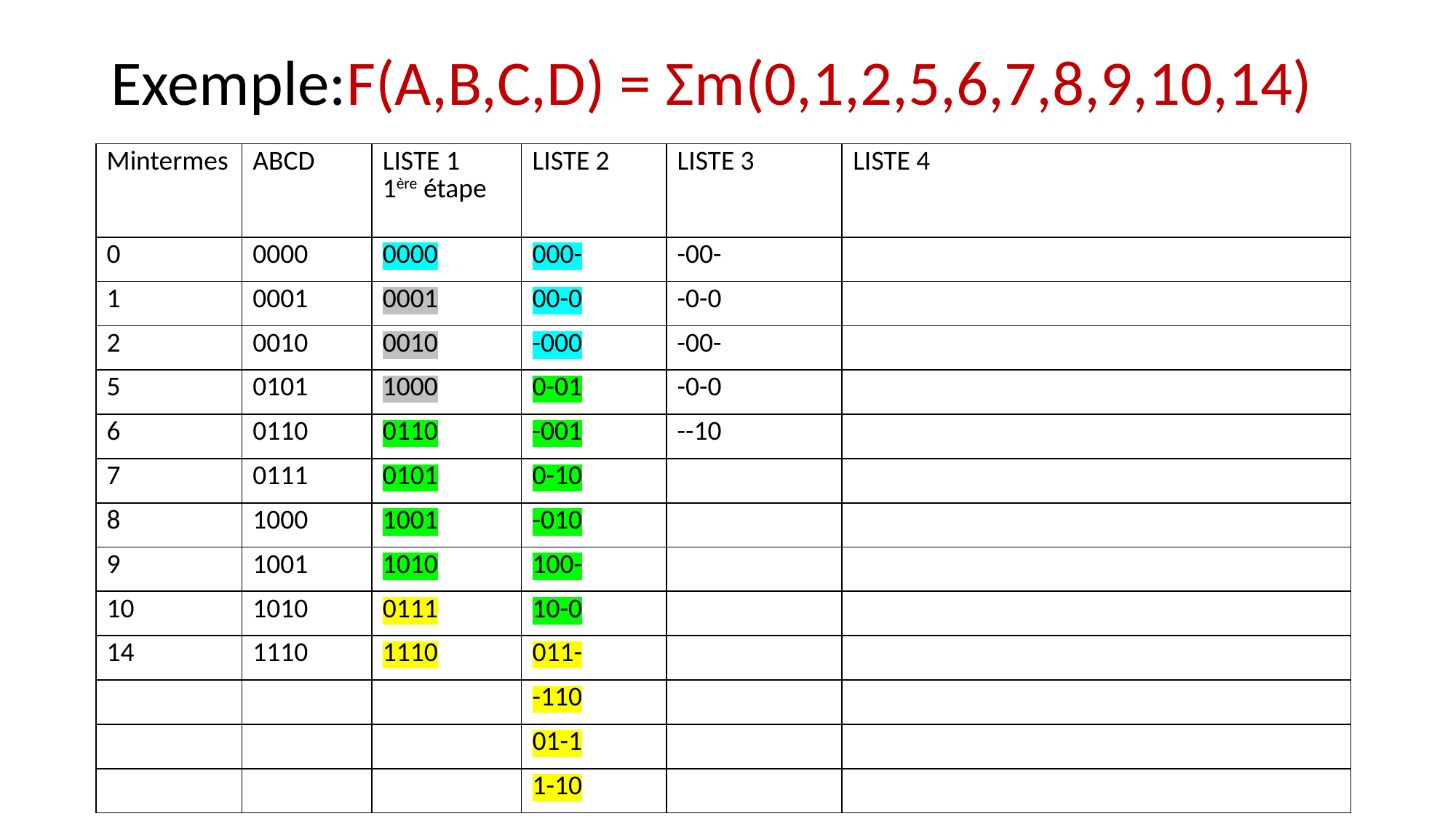

# Exemple:F(A,B,C,D) = Σm(0,1,2,5,6,7,8,9,10,14)
| Mintermes | ABCD | LISTE 1 1ère étape | LISTE 2 | LISTE 3 | LISTE 4 |
| --- | --- | --- | --- | --- | --- |
| 0 | 0000 | 0000 | 000- | -00- |  |
| 1 | 0001 | 0001 | 00-0 | -0-0 |  |
| 2 | 0010 | 0010 | -000 | -00- |  |
| 5 | 0101 | 1000 | 0-01 | -0-0 |  |
| 6 | 0110 | 0110 | -001 | --10 |  |
| 7 | 0111 | 0101 | 0-10 |  |  |
| 8 | 1000 | 1001 | -010 |  |  |
| 9 | 1001 | 1010 | 100- |  |  |
| 10 | 1010 | 0111 | 10-0 |  |  |
| 14 | 1110 | 1110 | 011- |  |  |
|  |  |  | -110 |  |  |
|  |  |  | 01-1 |  |  |
|  |  |  | 1-10 |  |  |